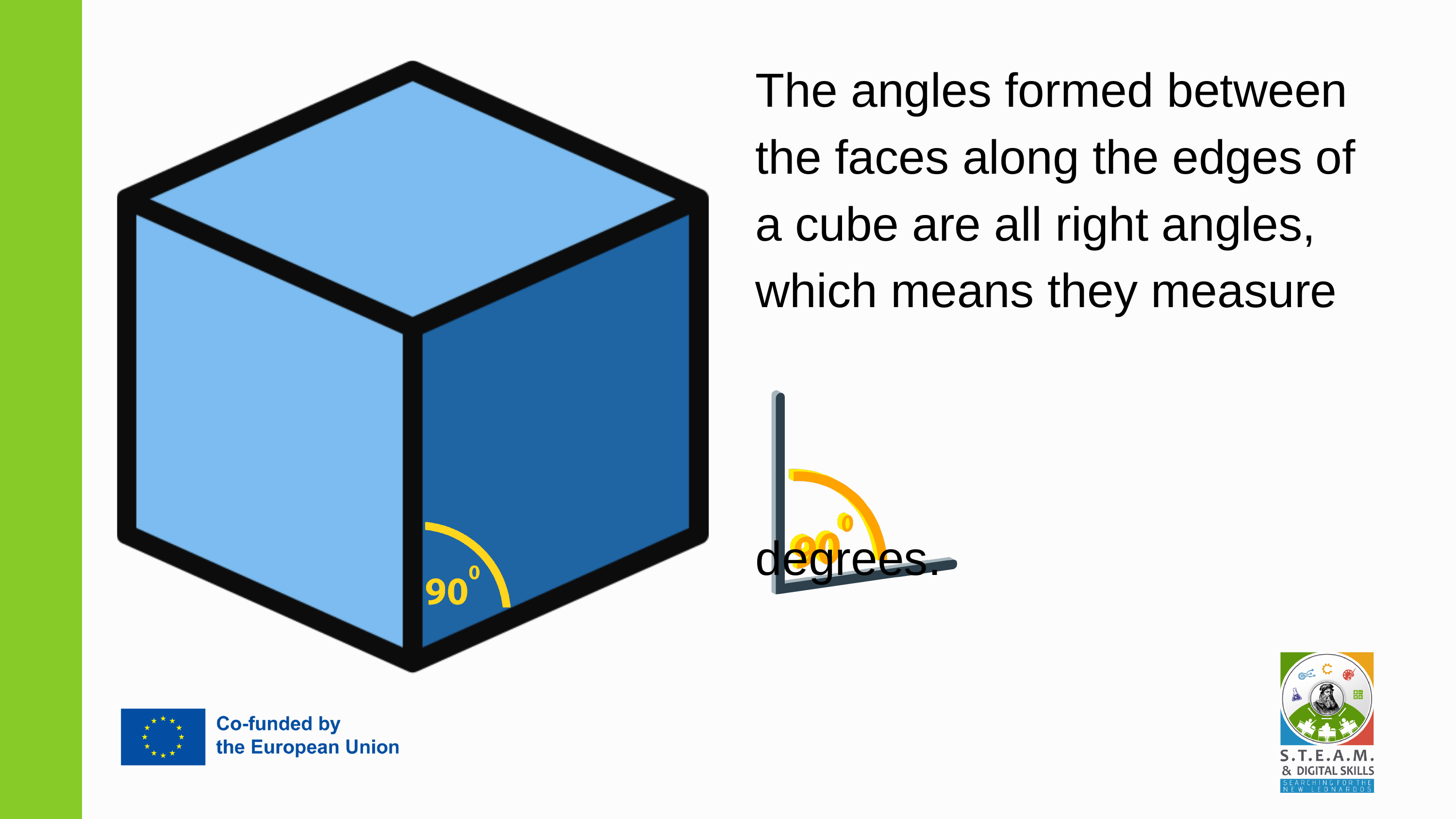

The angles formed between the faces along the edges of a cube are all right angles, which means they measure

degrees.